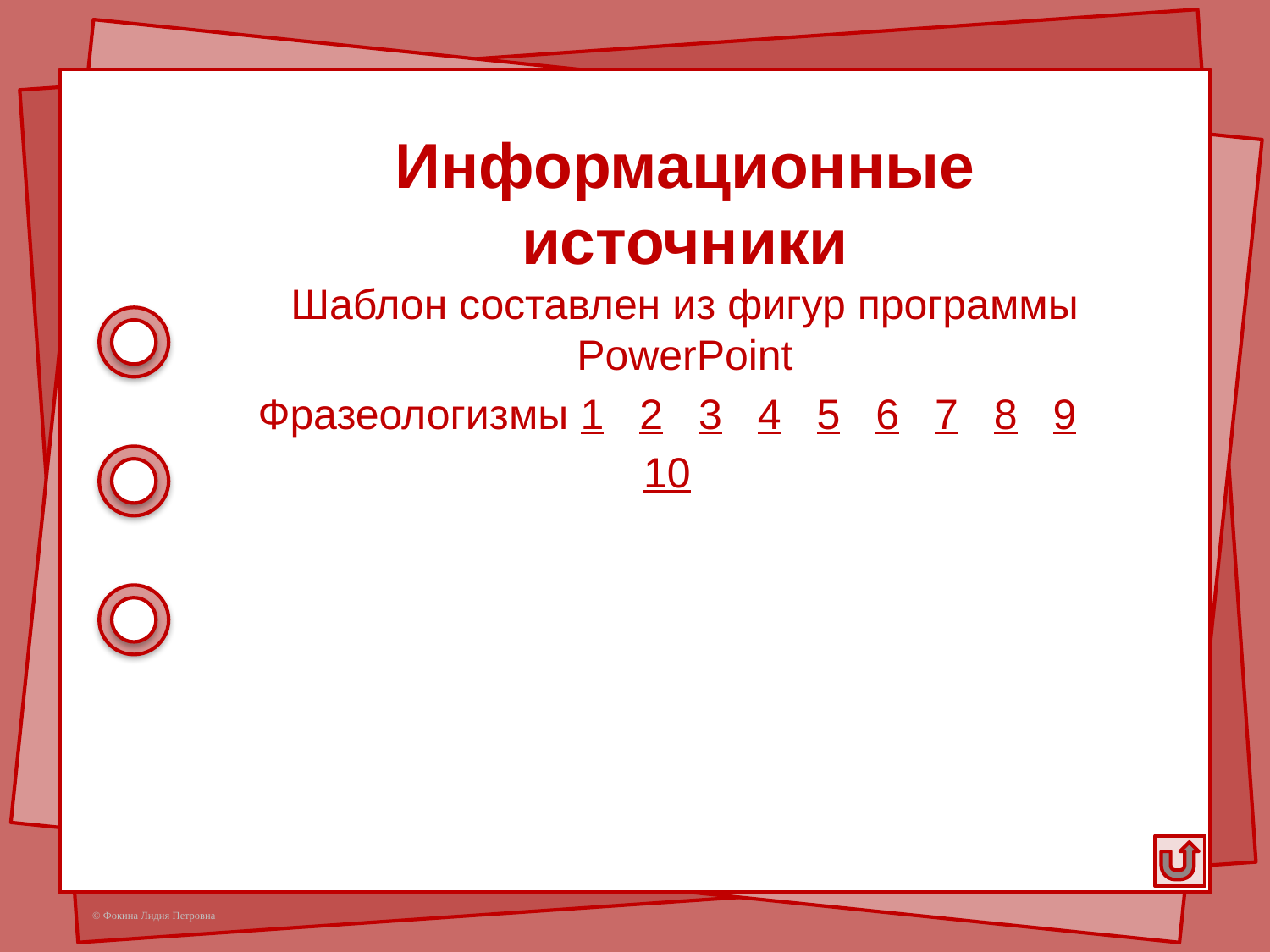

Информационные источники
Шаблон составлен из фигур программы PowerPoint
Фразеологизмы 1   2   3   4   5   6   7   8   9   10